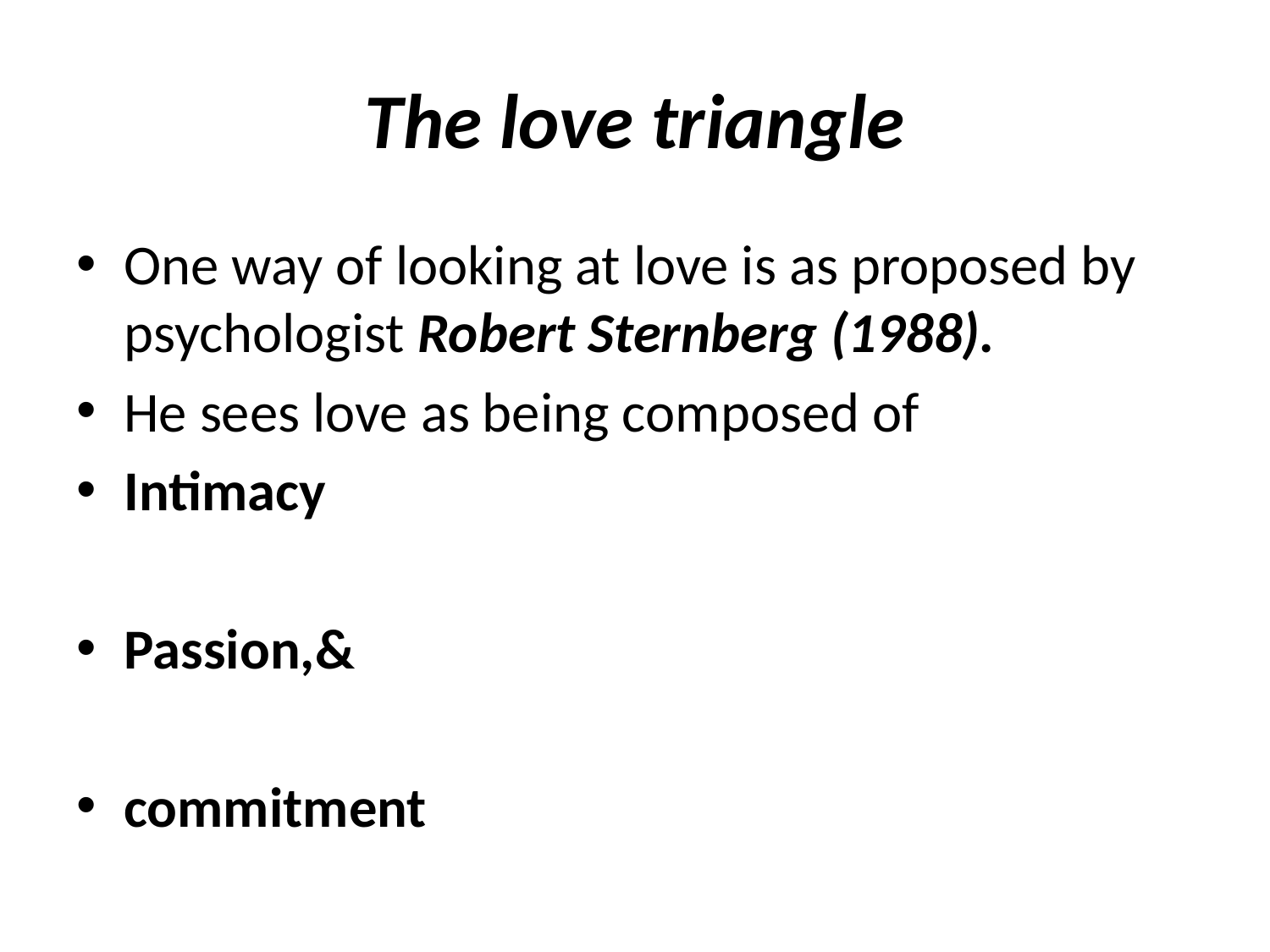

# The love triangle
One way of looking at love is as proposed by psychologist Robert Sternberg (1988).
He sees love as being composed of
Intimacy

Passion,&

commitment